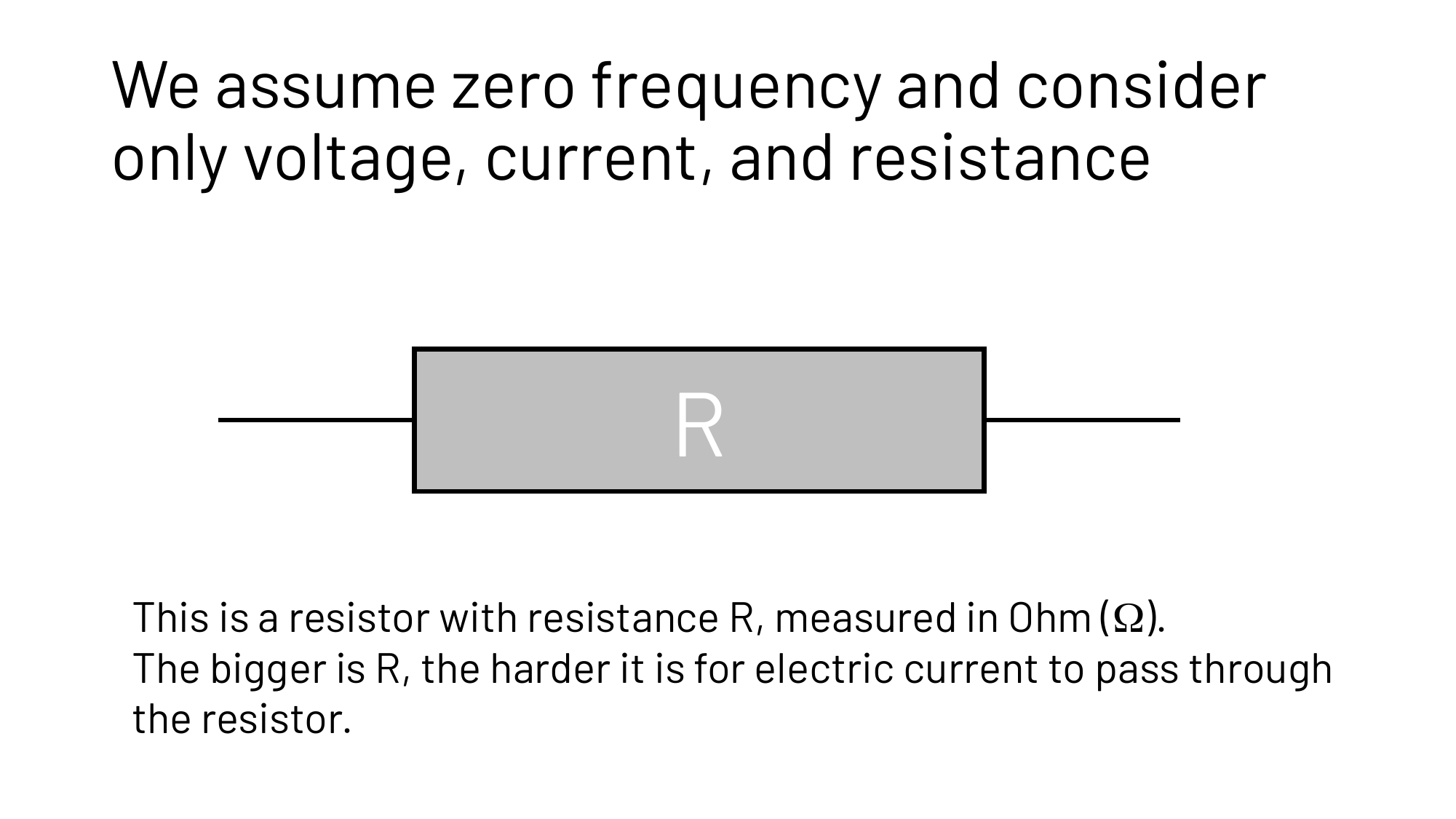

# We assume zero frequency and consider only voltage, current, and resistance
R
This is a resistor with resistance R, measured in Ohm (Ω).
The bigger is R, the harder it is for electric current to pass through
the resistor.